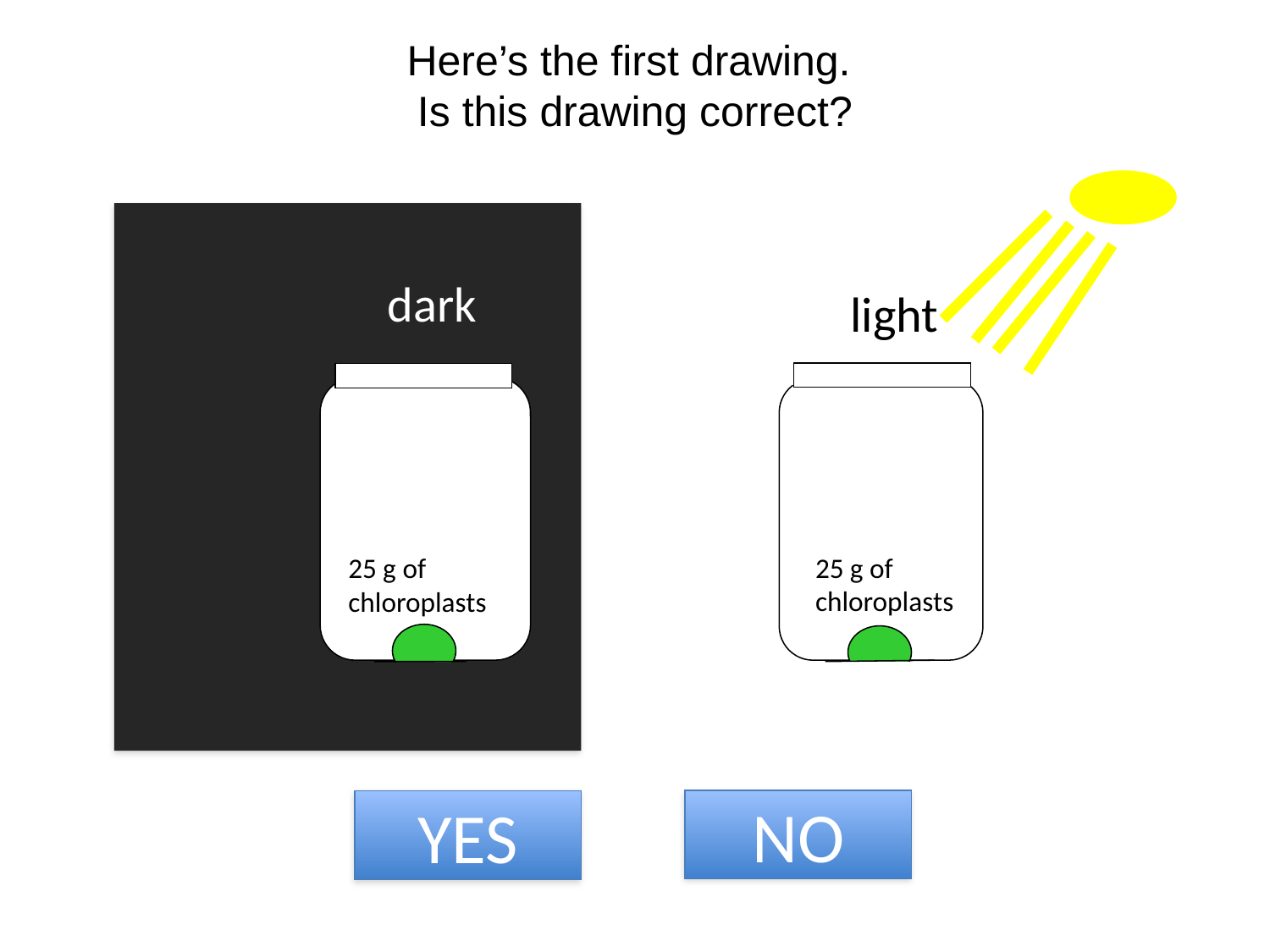

Here’s the first drawing.
Is this drawing correct?

dark
light

25 g of chloroplasts
25 g of chloroplasts

NO
# Drawing 1
YES